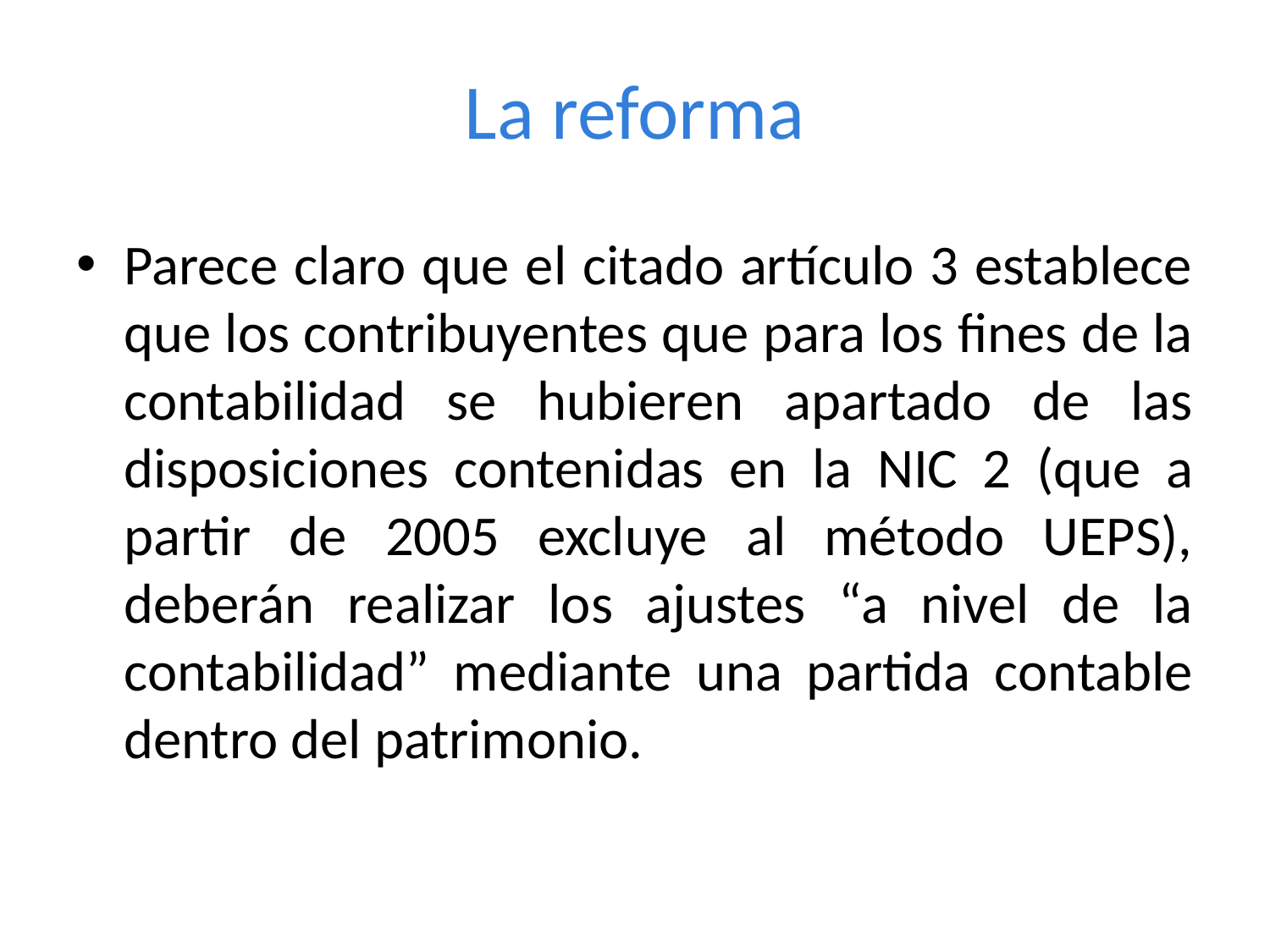

# La reforma
Parece claro que el citado artículo 3 establece que los contribuyentes que para los fines de la contabilidad se hubieren apartado de las disposiciones contenidas en la NIC 2 (que a partir de 2005 excluye al método UEPS), deberán realizar los ajustes “a nivel de la contabilidad” mediante una partida contable dentro del patrimonio.